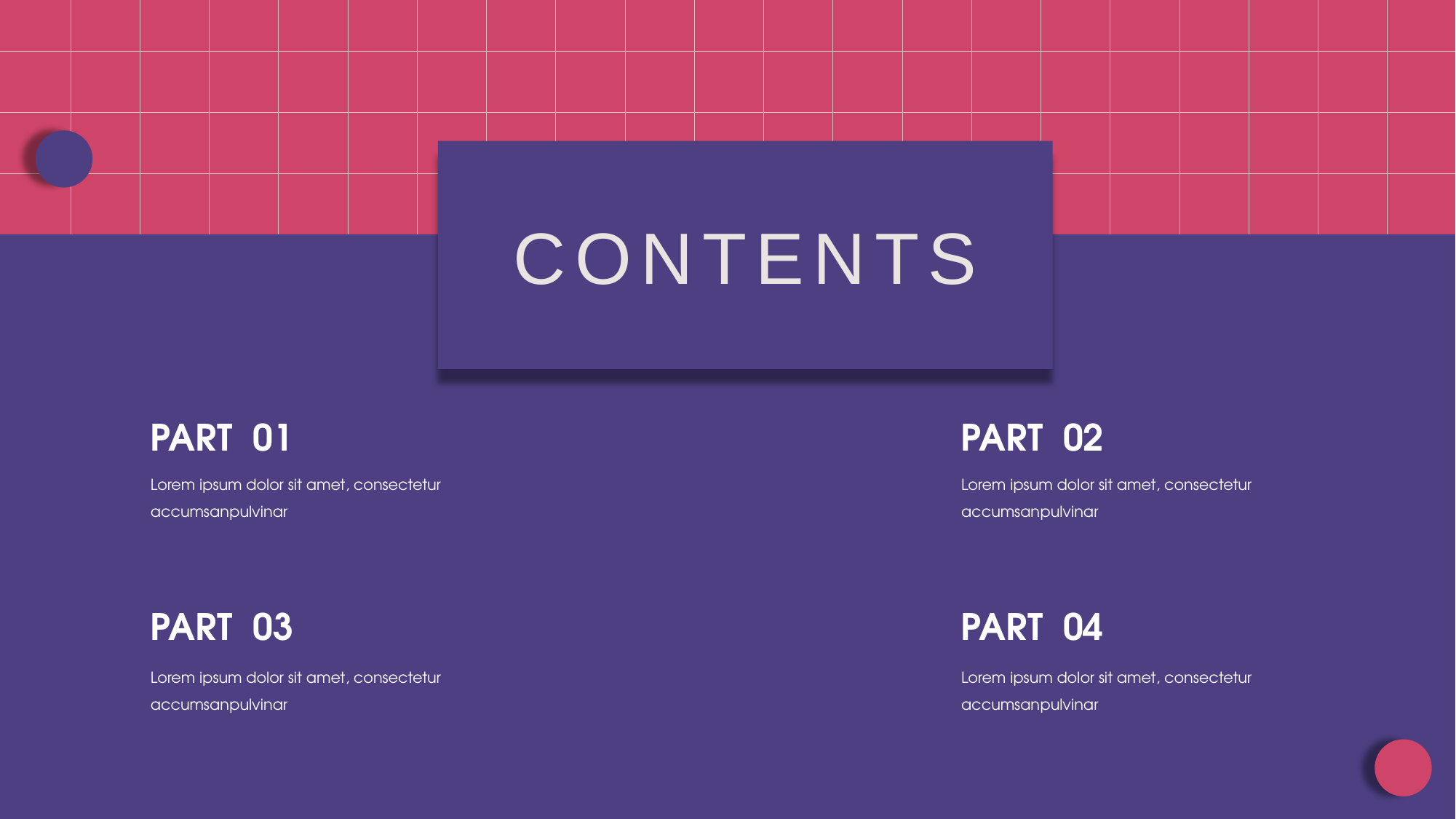

CONTENTS

PART  01
PART  02
Lorem ipsum dolor sit amet, consectetur accumsanpulvinar
Lorem ipsum dolor sit amet, consectetur accumsanpulvinar
PART  03
PART  04
Lorem ipsum dolor sit amet, consectetur accumsanpulvinar
Lorem ipsum dolor sit amet, consectetur accumsanpulvinar